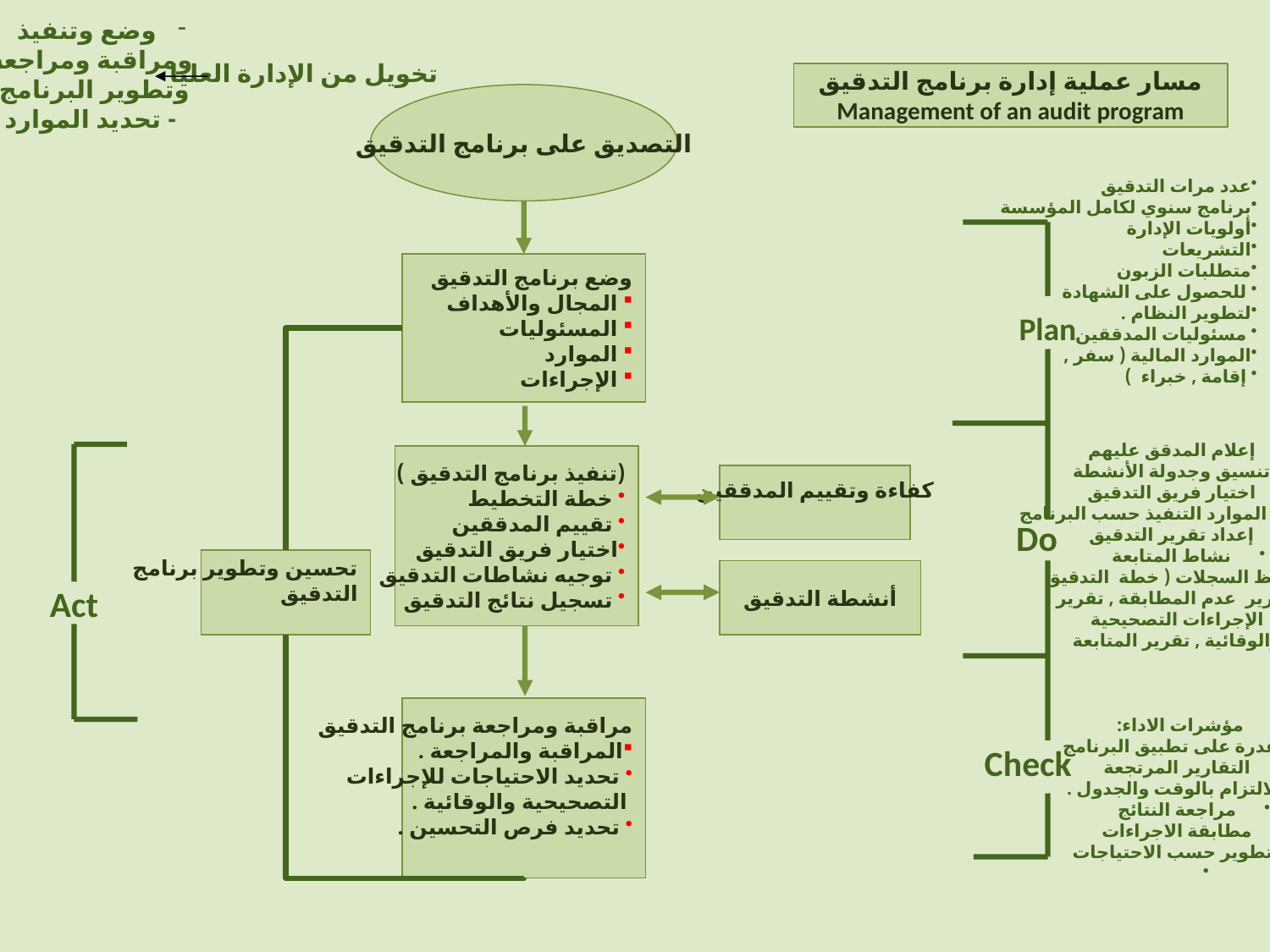

وضع وتنفيذ
ومراقبة ومراجعة
وتطوير البرنامج .
- تحديد الموارد
تخويل من الإدارة العليا
مسار عملية إدارة برنامج التدقيق
Management of an audit program

التصديق على برنامج التدقيق
عدد مرات التدقيق
برنامج سنوي لكامل المؤسسة
أولويات الإدارة
التشريعات
متطلبات الزبون
 للحصول على الشهادة
لتطوير النظام .
 مسئوليات المدققين
الموارد المالية ( سفر ,
 إقامة , خبراء  )

وضع برنامج التدقيق
 المجال والأهداف
 المسئوليات
 الموارد
 الإجراءات
Plan

 إعلام المدقق عليهم
 تنسيق وجدولة الأنشطة
اختيار فريق التدقيق
 توفير الموارد التنفيذ حسب البرنامج
 إعداد تقرير التدقيق
 نشاط المتابعة
حفظ السجلات ( خطة  التدقيق
تقرير  عدم المطابقة , تقرير
الإجراءات التصحيحية
والوقائية , تقرير المتابعة

(تنفيذ برنامج التدقيق )
 خطة التخطيط
 تقييم المدققين
اختيار فريق التدقيق
 توجيه نشاطات التدقيق
 تسجيل نتائج التدقيق
كفاءة وتقييم المدققين

Do
تحسين وتطوير برنامج
التدقيق

أنشطة التدقيق

Act

مؤشرات الاداء:
 القدرة على تطبيق البرنامج
 التقارير المرتجعة
 الالتزام بالوقت والجدول .
 مراجعة النتائج
 مطابقة الاجراءات
التطوير حسب الاحتياجات

مراقبة ومراجعة برنامج التدقيق
المراقبة والمراجعة .
 تحديد الاحتياجات للإجراءات
 التصحيحية والوقائية .
 تحديد فرص التحسين .

Check